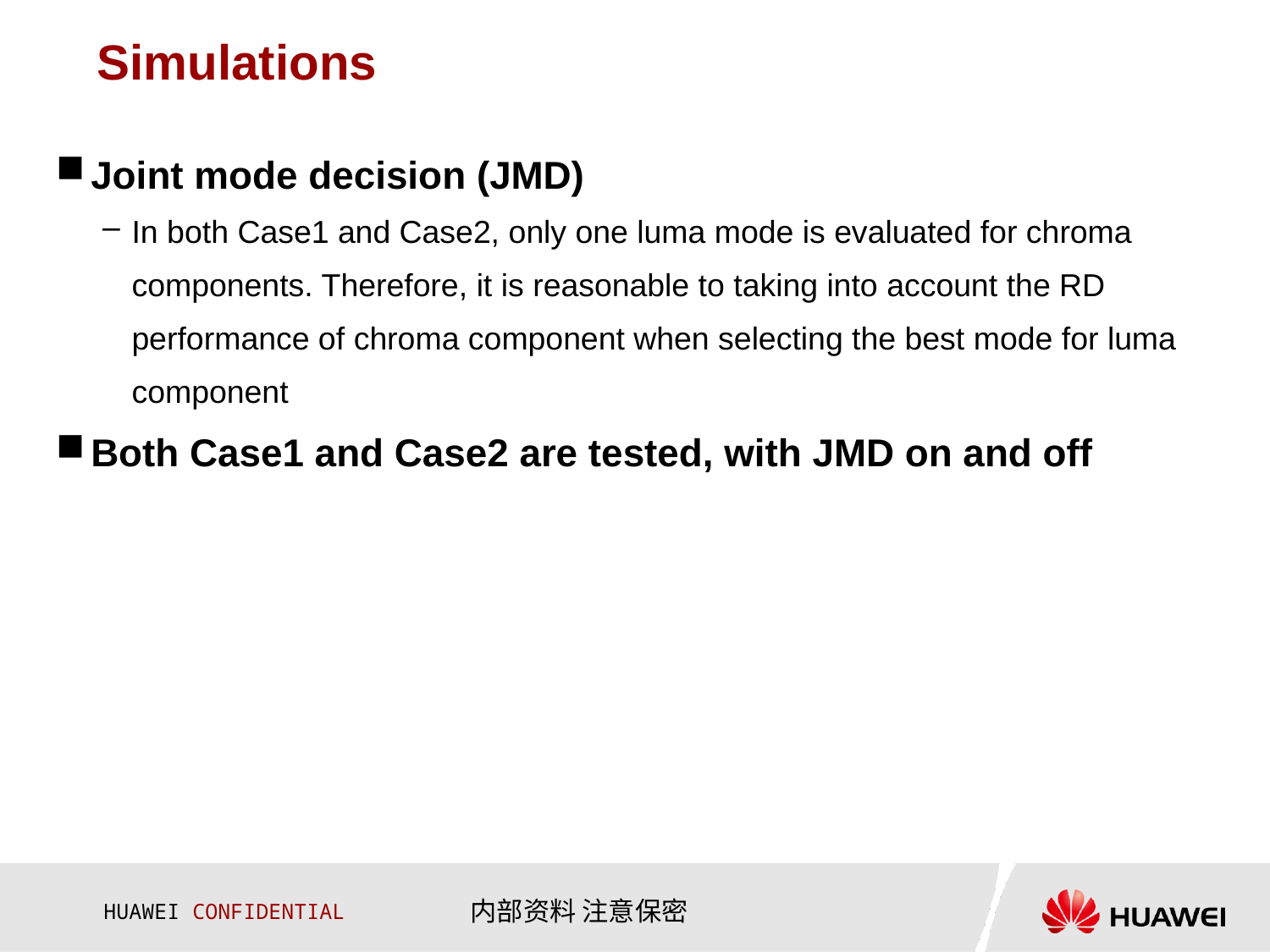

# Simulations
Joint mode decision (JMD)
In both Case1 and Case2, only one luma mode is evaluated for chroma components. Therefore, it is reasonable to taking into account the RD performance of chroma component when selecting the best mode for luma component
Both Case1 and Case2 are tested, with JMD on and off